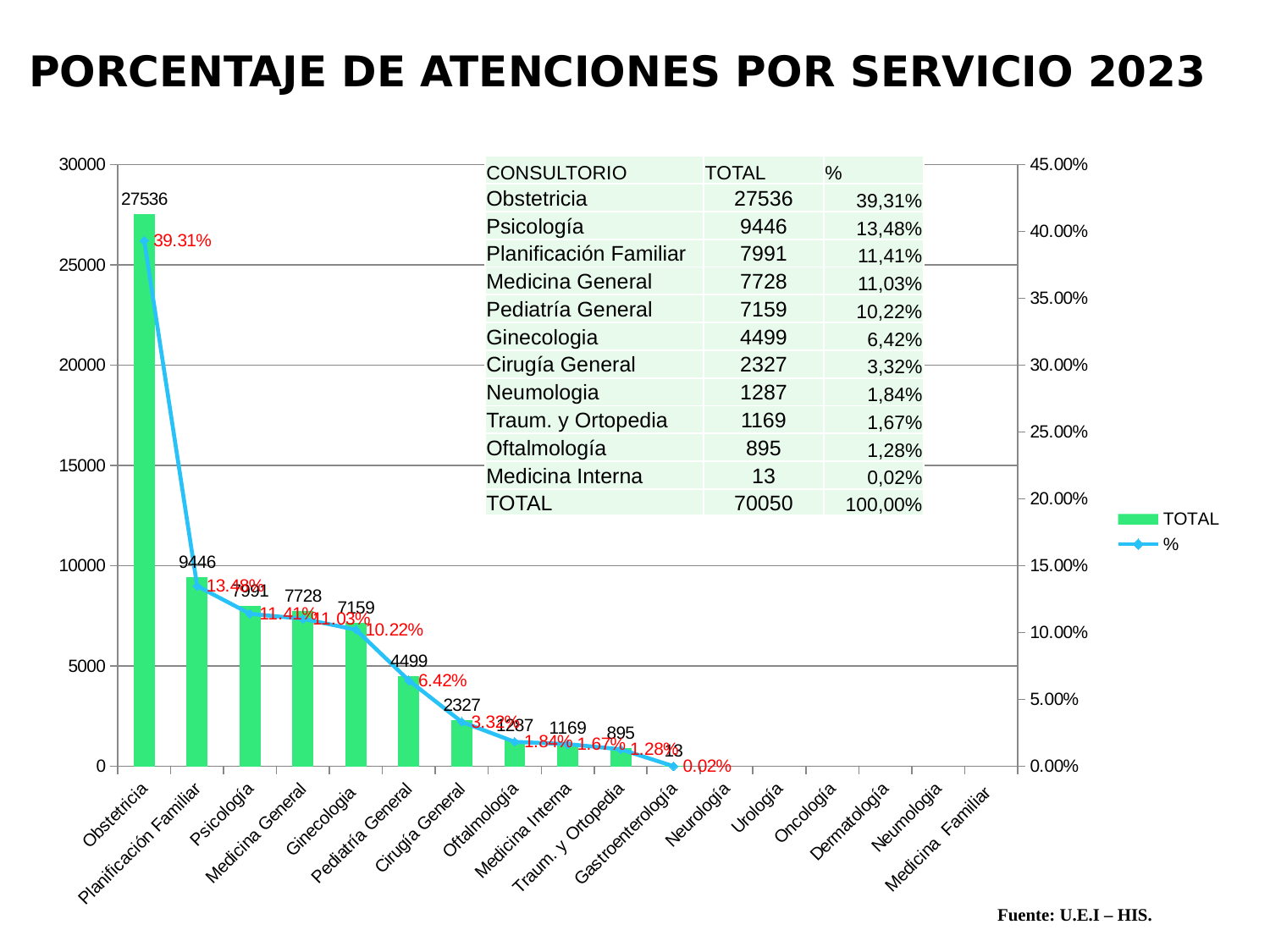

PORCENTAJE DE ATENCIONES POR SERVICIO 2023

[unsupported chart]

| CONSULTORIO | TOTAL | % |
| --- | --- | --- |
| Obstetricia | 27536 | 39,31% |
| Psicología | 9446 | 13,48% |
| Planificación Familiar | 7991 | 11,41% |
| Medicina General | 7728 | 11,03% |
| Pediatría General | 7159 | 10,22% |
| Ginecologia | 4499 | 6,42% |
| Cirugía General | 2327 | 3,32% |
| Neumologia | 1287 | 1,84% |
| Traum. y Ortopedia | 1169 | 1,67% |
| Oftalmología | 895 | 1,28% |
| Medicina Interna | 13 | 0,02% |
| TOTAL | 70050 | 100,00% |
Fuente: U.E.I – HIS.